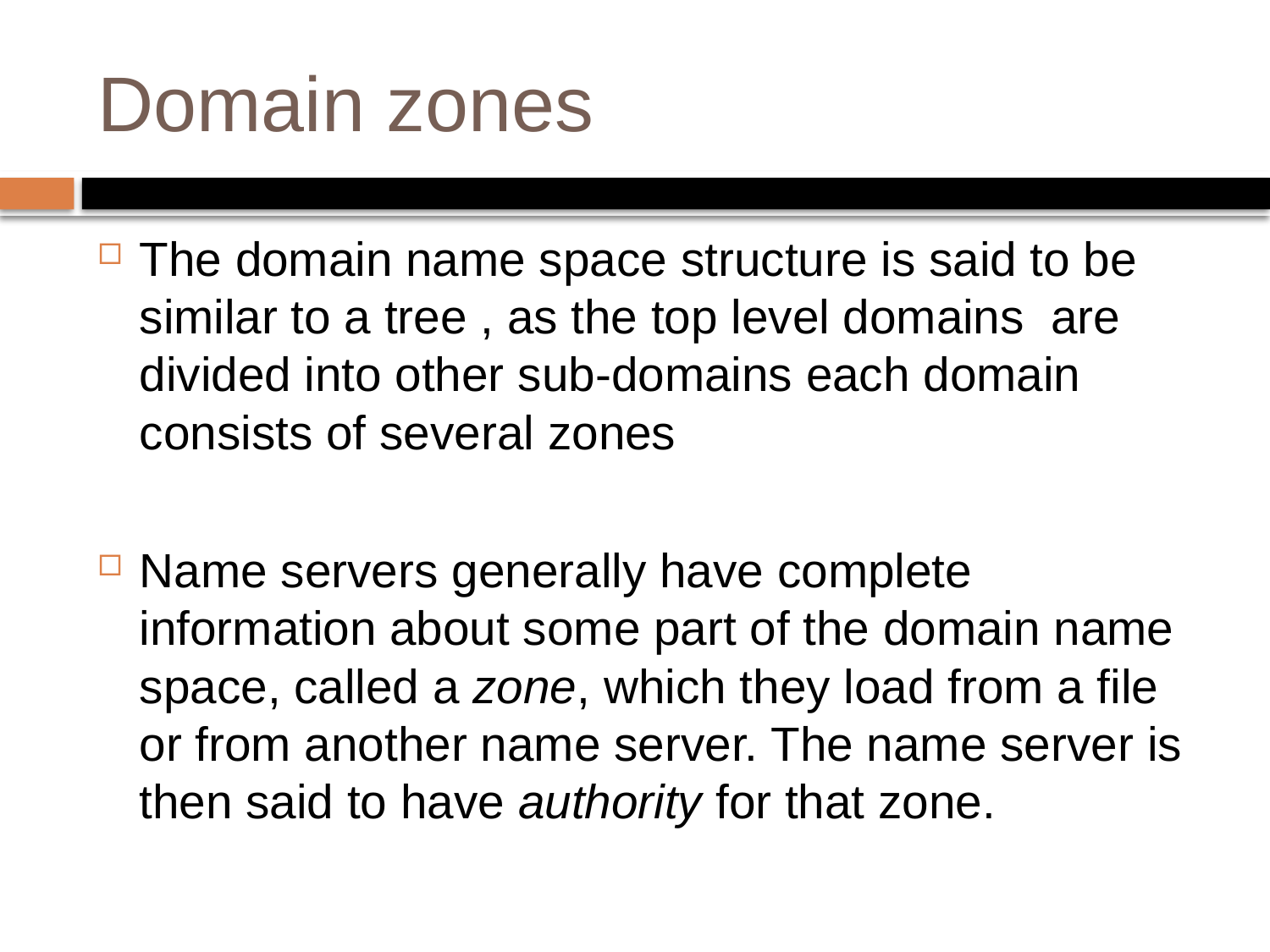

# Domain zones
The domain name space structure is said to be similar to a tree , as the top level domains  are divided into other sub-domains each domain consists of several zones

Name servers generally have complete information about some part of the domain name space, called a zone, which they load from a file or from another name server. The name server is then said to have authority for that zone.